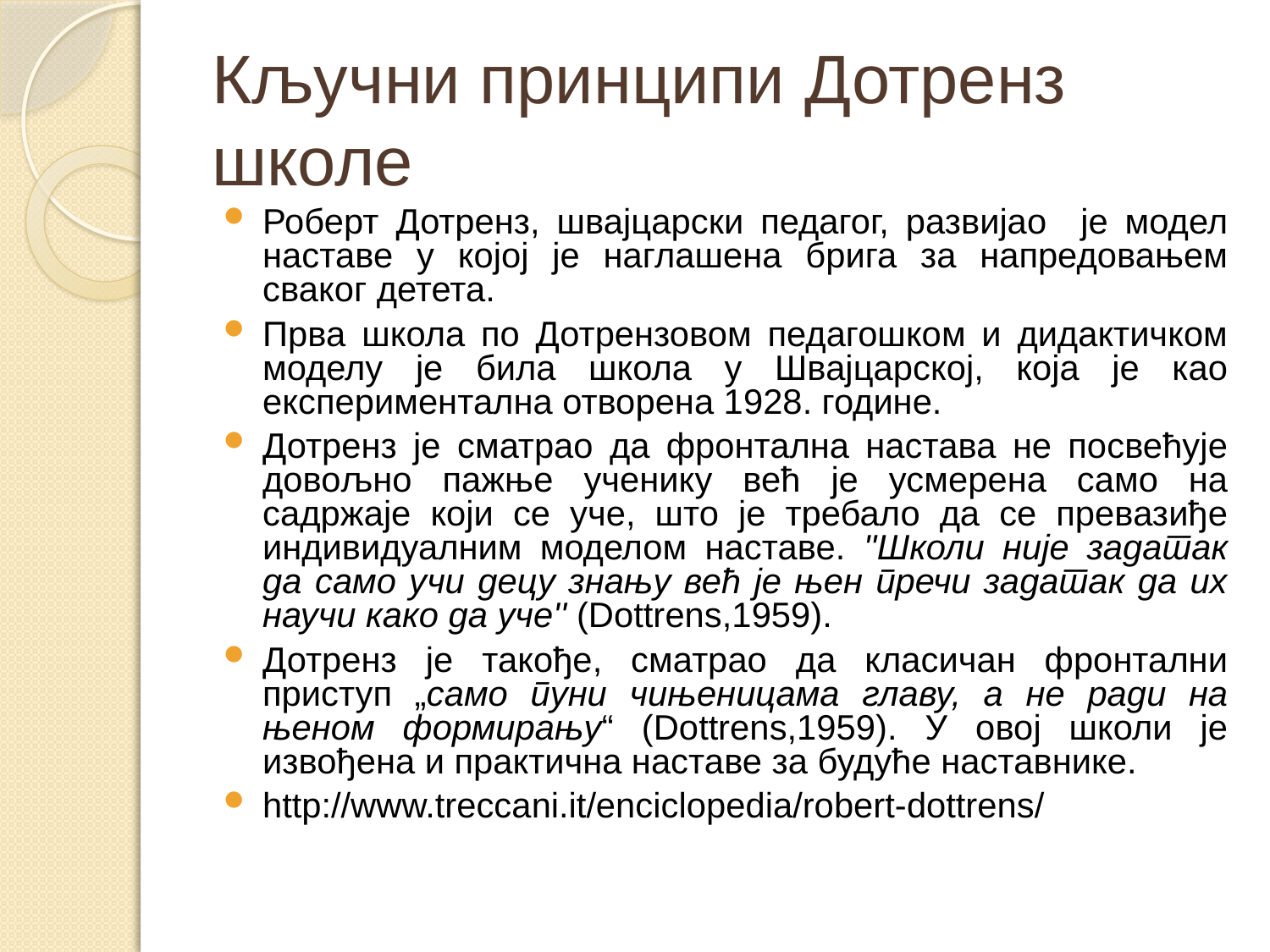

# Кључни принципи Дотренз школе
Роберт Дотренз, швајцарски педагог, развијао  је модел наставе у којој је наглашена брига за напредовањем сваког детета.
Прва школа по Дотрензовом педагошком и дидактичком моделу је била школа у Швајцарској, која је као експериментална отворена 1928. године.
Дотренз је сматрао да фронтална настава не посвећује довољно пажње ученику већ је усмерена само на садржаје који се уче, што је требало да се превазиђе индивидуалним моделом наставе. ''Школи није задатак да само учи децу знању већ је њен пречи задатак да их научи како да уче'' (Dottrens,1959).
Дотренз је такође, сматрао да класичан фронтални приступ „само пуни чињеницама главу, а не ради на њеном формирању“ (Dottrens,1959). У овој школи је извођена и практична наставе за будуће наставнике.
http://www.treccani.it/enciclopedia/robert-dottrens/